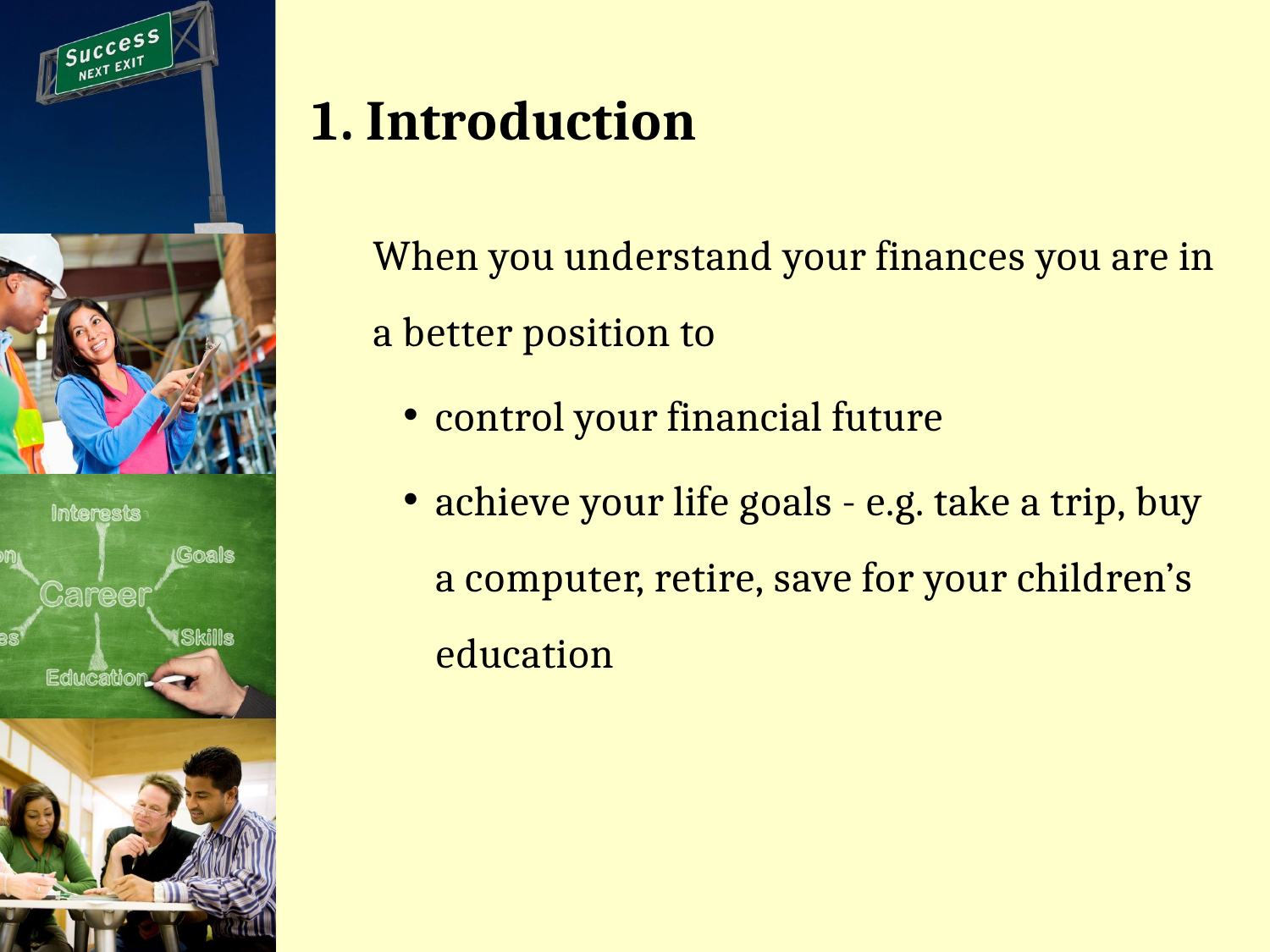

# 1. Introduction
When you understand your finances you are in a better position to
control your financial future
achieve your life goals - e.g. take a trip, buy a computer, retire, save for your children’s education